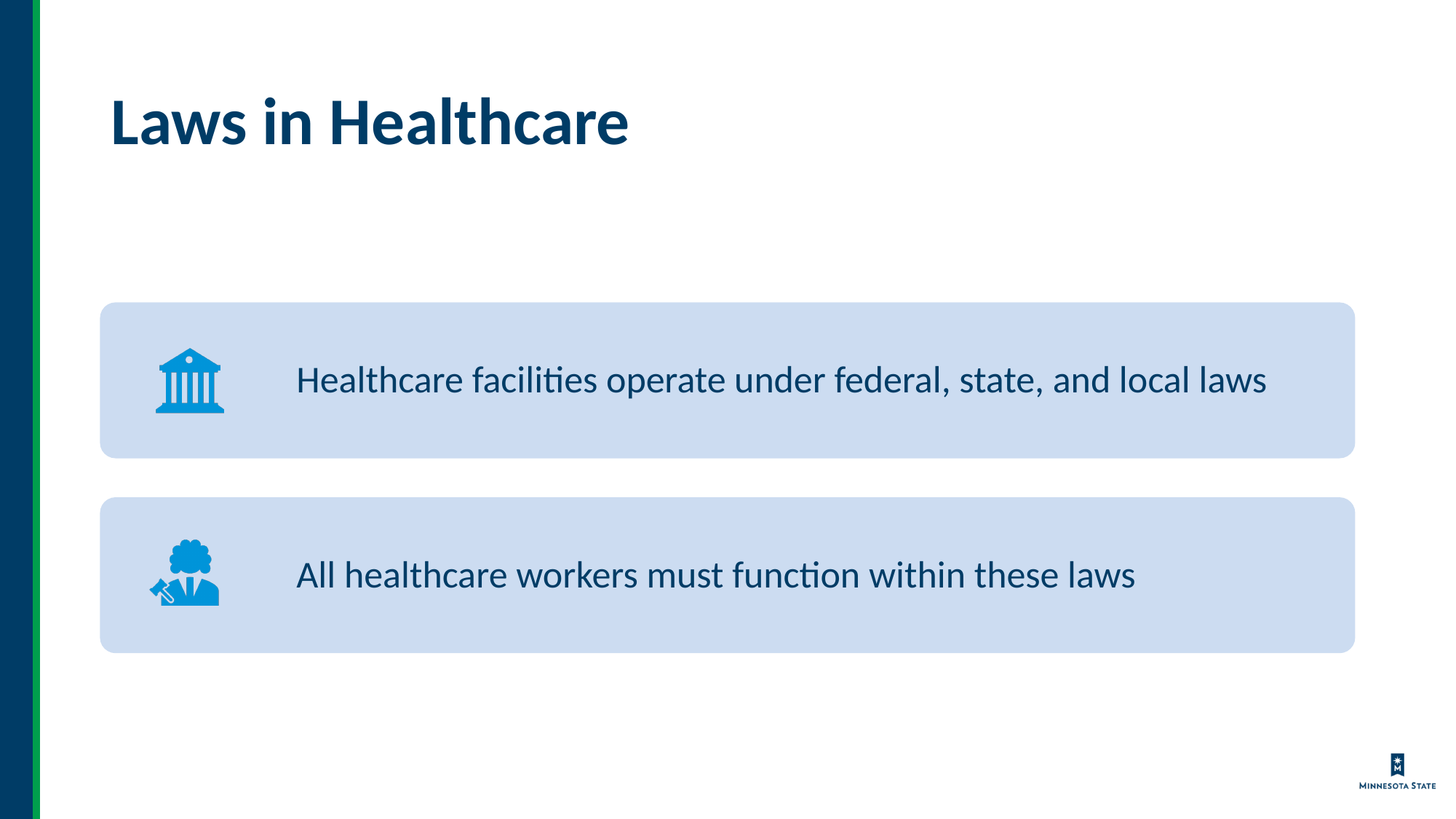

# Laws in Healthcare
Healthcare facilities operate under federal, state, and local laws
All healthcare workers must function within these laws